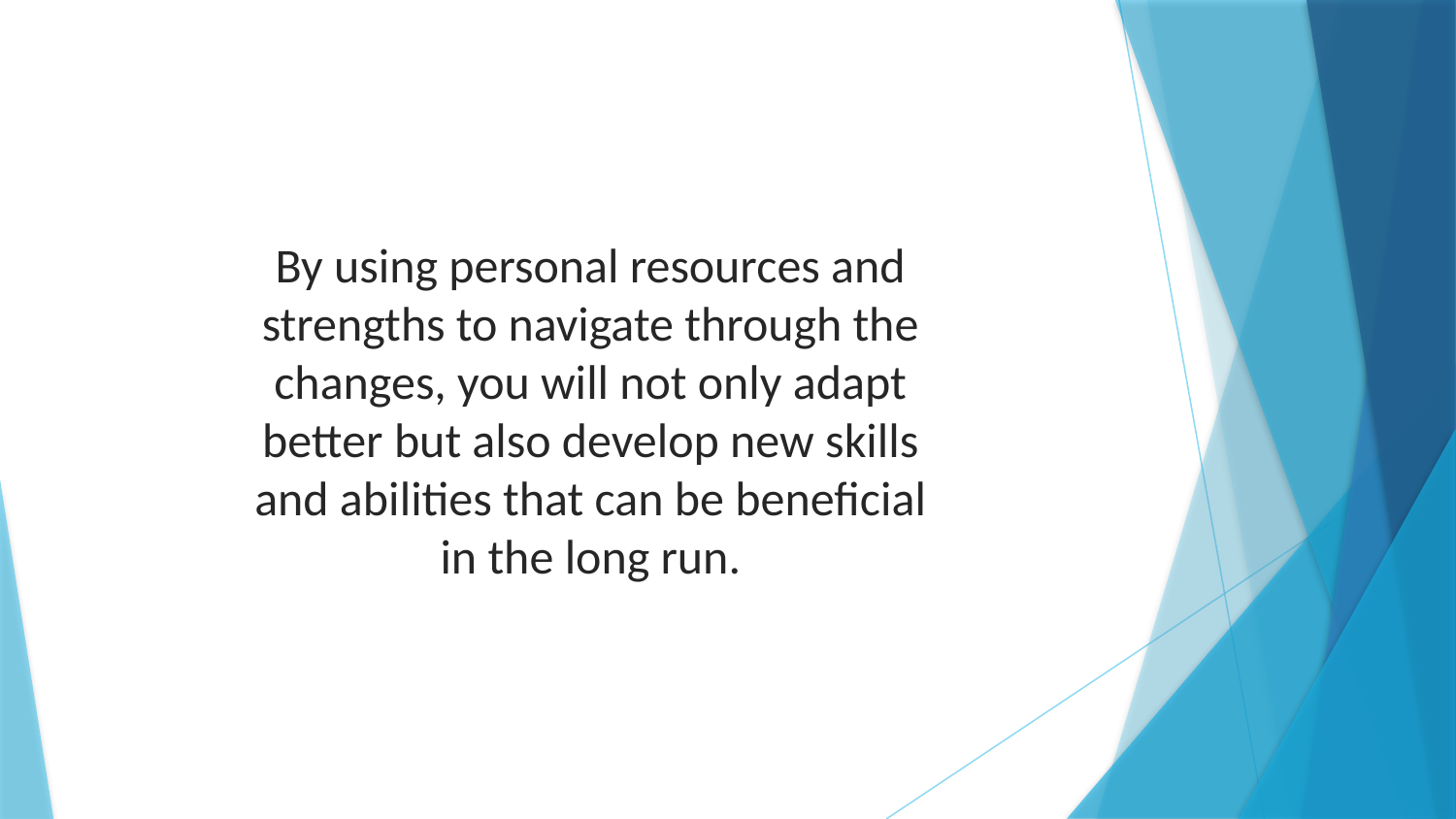

By using personal resources and strengths to navigate through the changes, you will not only adapt better but also develop new skills and abilities that can be beneficial in the long run.